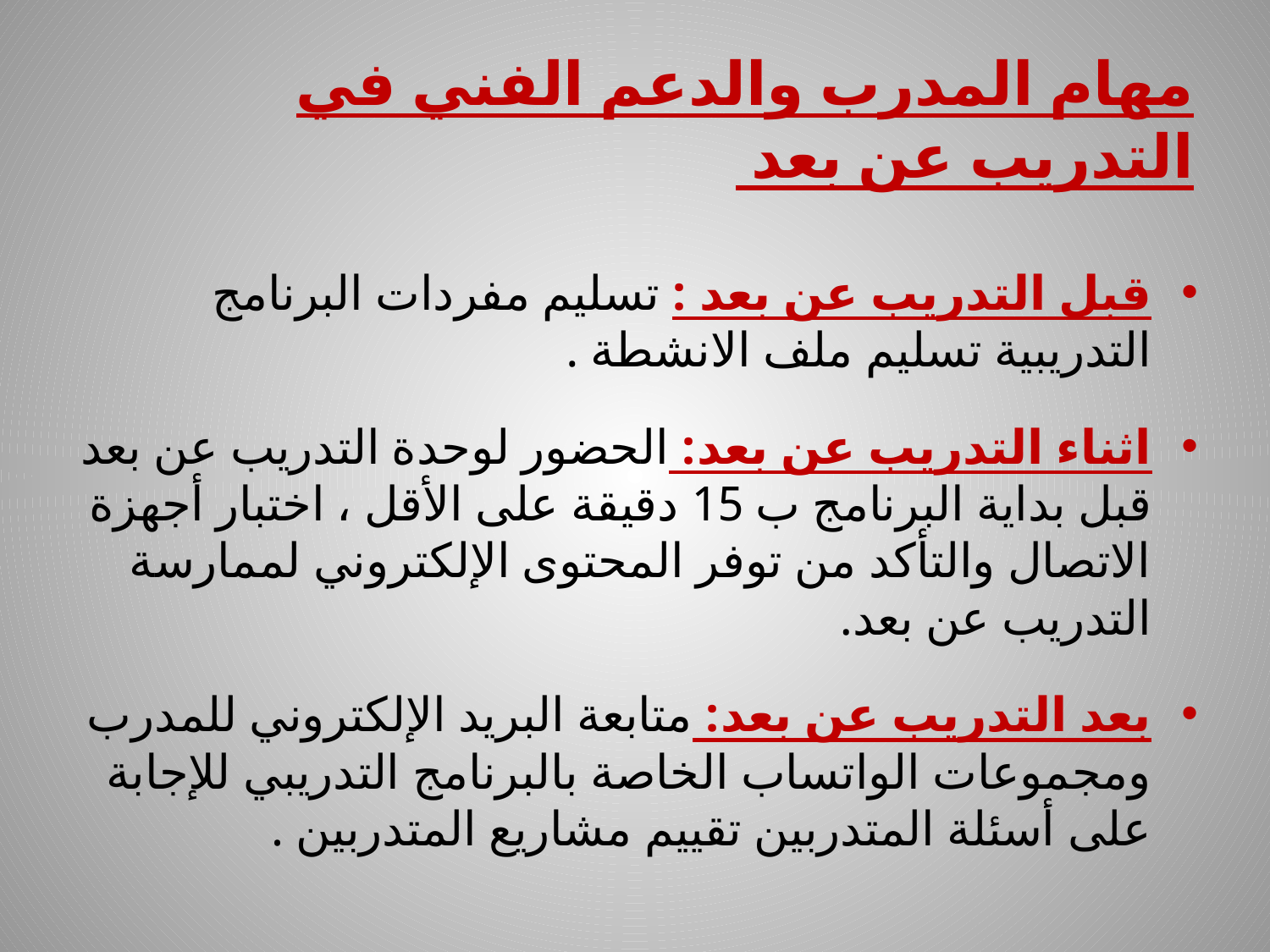

# مهام المدرب والدعم الفني في التدريب عن بعد
قبل التدريب عن بعد : تسليم مفردات البرنامج التدريبية تسليم ملف الانشطة .

اثناء التدريب عن بعد: الحضور لوحدة التدريب عن بعد قبل بداية البرنامج ب 15 دقيقة على الأقل ، اختبار أجهزة الاتصال والتأكد من توفر المحتوى الإلكتروني لممارسة التدريب عن بعد.

بعد التدريب عن بعد: متابعة البريد الإلكتروني للمدرب ومجموعات الواتساب الخاصة بالبرنامج التدريبي للإجابة على أسئلة المتدربين تقييم مشاريع المتدربين .